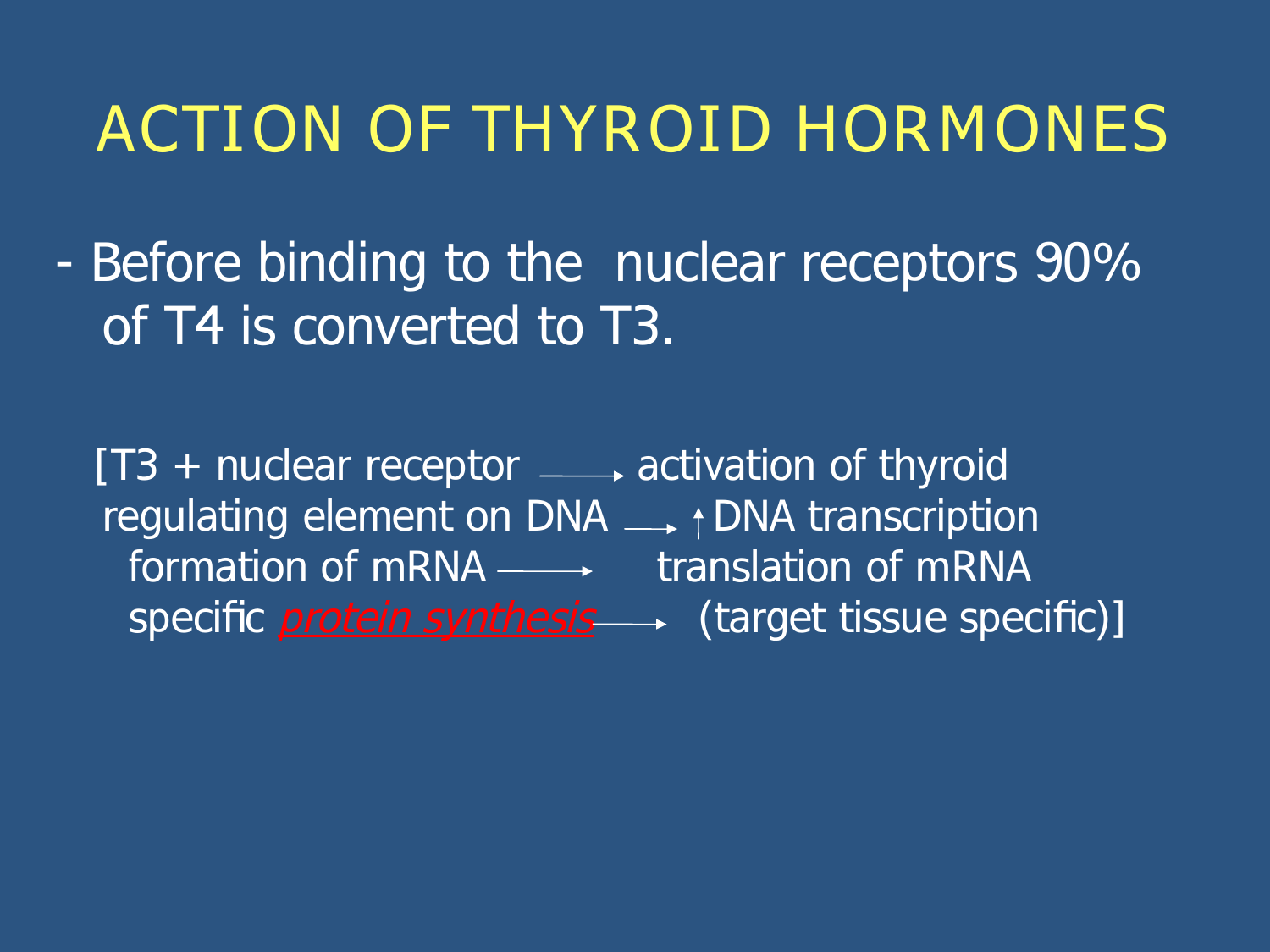

# ACTION OF THYROID HORMONES
- Before binding to the  nuclear receptors 90% of T4 is converted to T3.

   [T3 + nuclear receptor         activation of thyroid regulating element on DNA        DNA transcription             formation of mRNA             translation of mRNA             specific protein synthesis        (target tissue specific)]